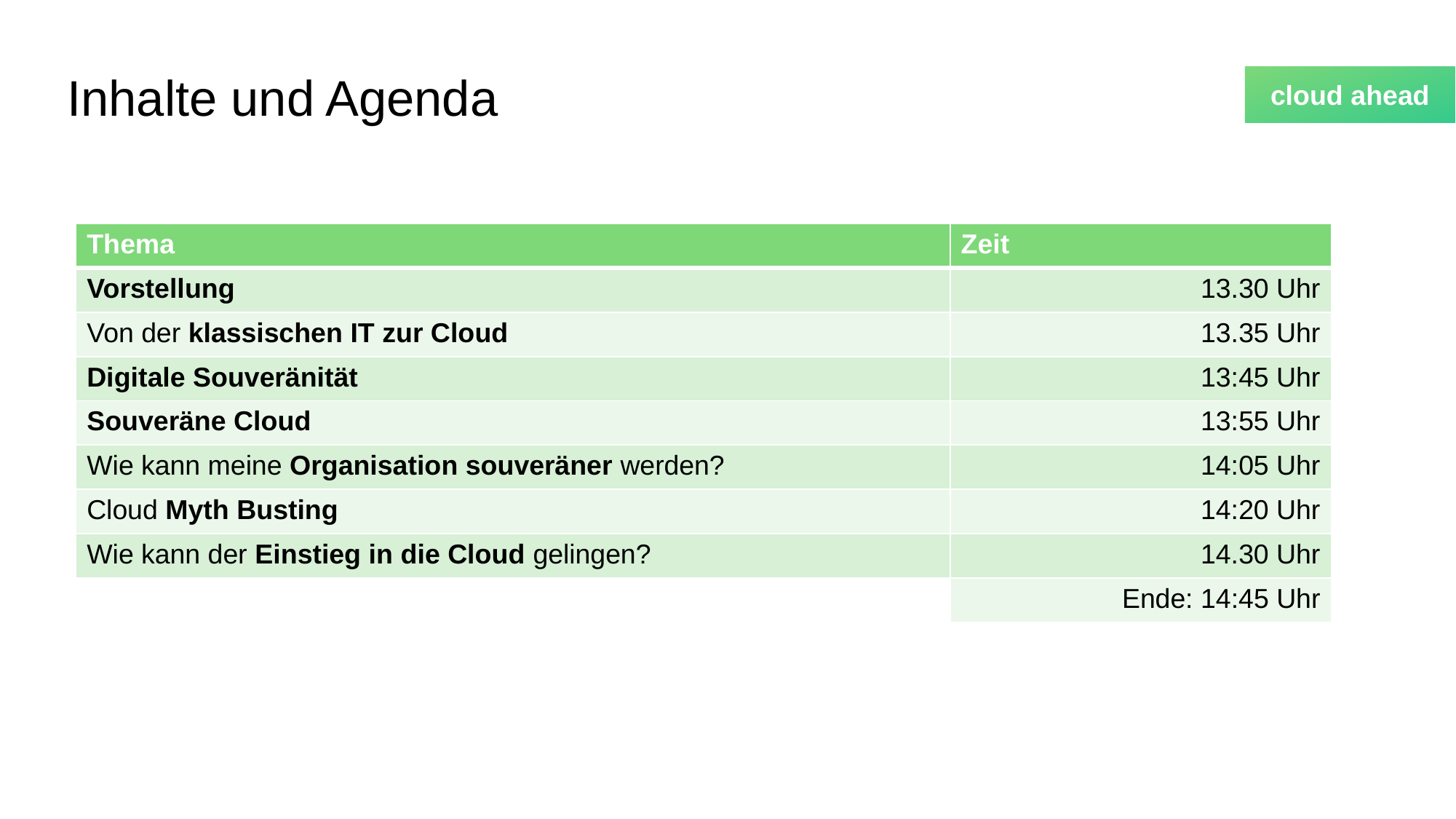

# Inhalte und Agenda
| Thema | Zeit |
| --- | --- |
| Vorstellung | 13.30 Uhr |
| Von der klassischen IT zur Cloud | 13.35 Uhr |
| Digitale Souveränität | 13:45 Uhr |
| Souveräne Cloud | 13:55 Uhr |
| Wie kann meine Organisation souveräner werden? | 14:05 Uhr |
| Cloud Myth Busting | 14:20 Uhr |
| Wie kann der Einstieg in die Cloud gelingen? | 14.30 Uhr |
|  | Ende: 14:45 Uhr |